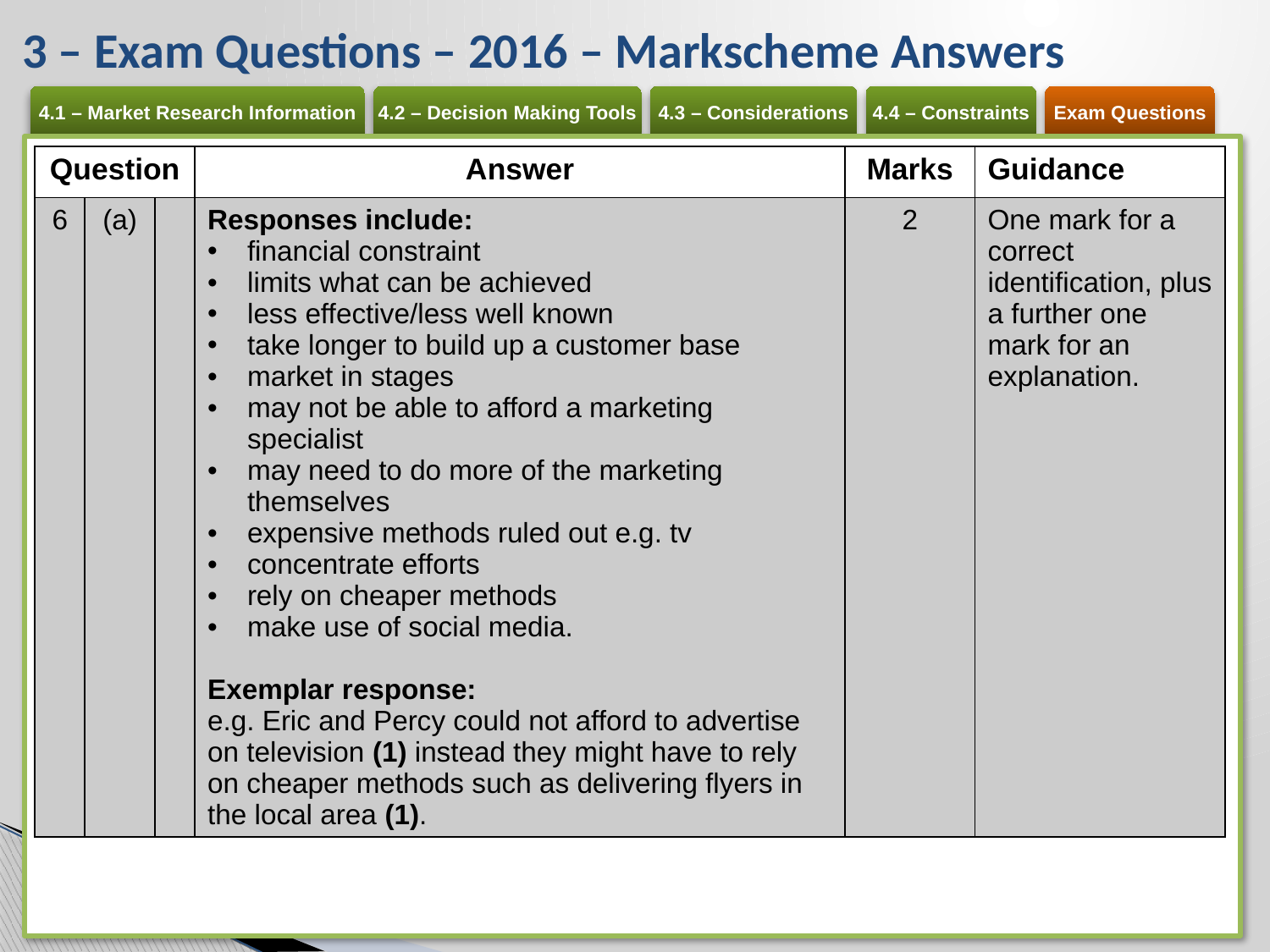

# 3 – Exam Questions – 2016 – Markscheme Answers
| Question |  |  | Answer | Marks | Guidance |
| --- | --- | --- | --- | --- | --- |
| 6 | (a) |  | Responses include: financial constraint limits what can be achieved less effective/less well known take longer to build up a customer base market in stages may not be able to afford a marketing specialist may need to do more of the marketing themselves expensive methods ruled out e.g. tv concentrate efforts rely on cheaper methods make use of social media. Exemplar response: e.g. Eric and Percy could not afford to advertise on television (1) instead they might have to rely on cheaper methods such as delivering flyers in the local area (1). | 2 | One mark for a correct identification, plus a further one mark for an explanation. |